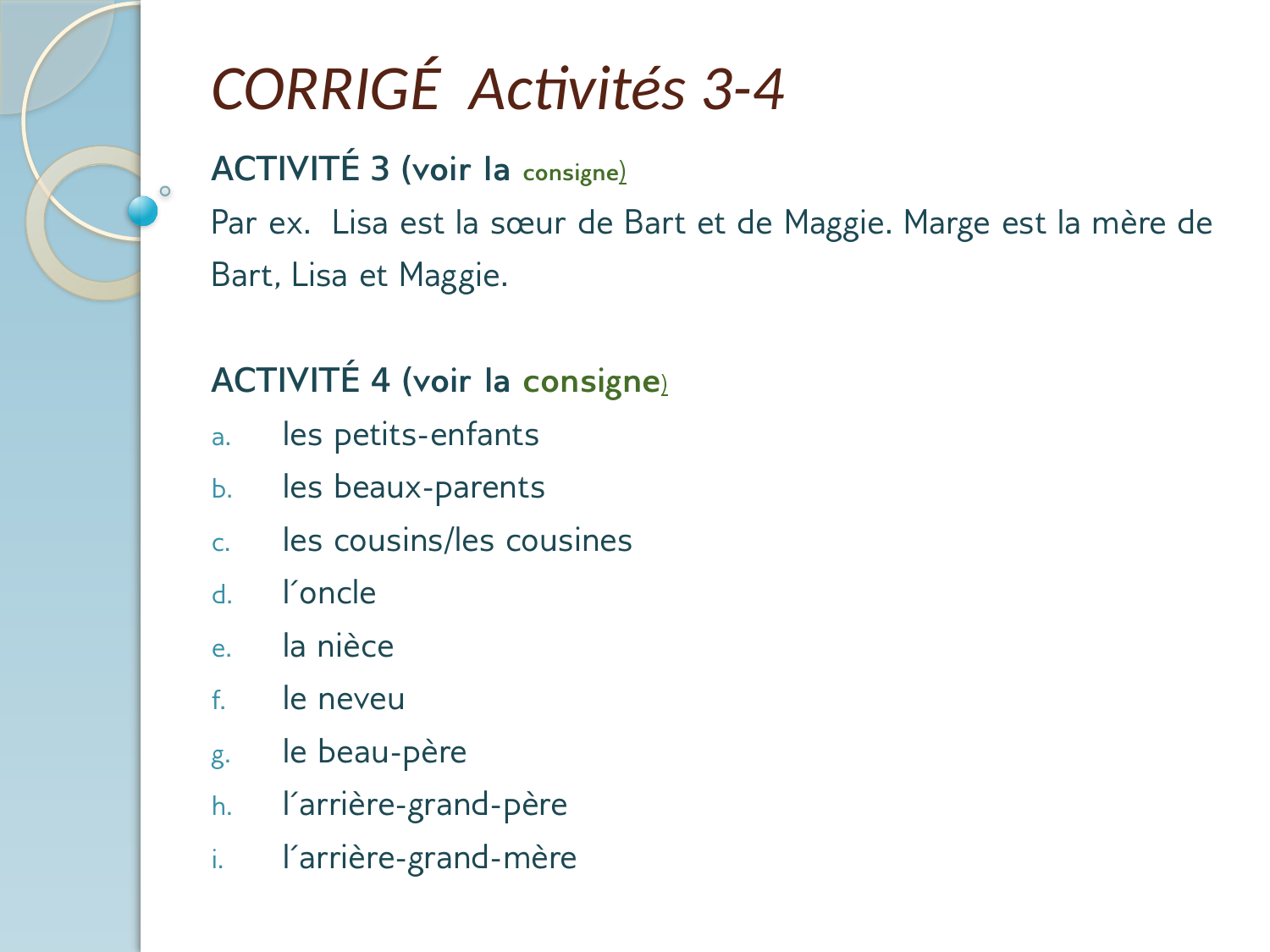

# CORRIGÉ  Activités 3-4
ACTIVITÉ 3 (voir la consigne)
Par ex.  Lisa est la soeur de Bart et de Maggie. Marge est la mère de Bart, Lisa et Maggie.

ACTIVITÉ 4 (voir la consigne)
les petits-enfants
les beaux-parents
les cousins/les cousines
l´oncle
la nièce
le neveu
le beau-père
l´arrière-grand-père
l´arrière-grand-mère